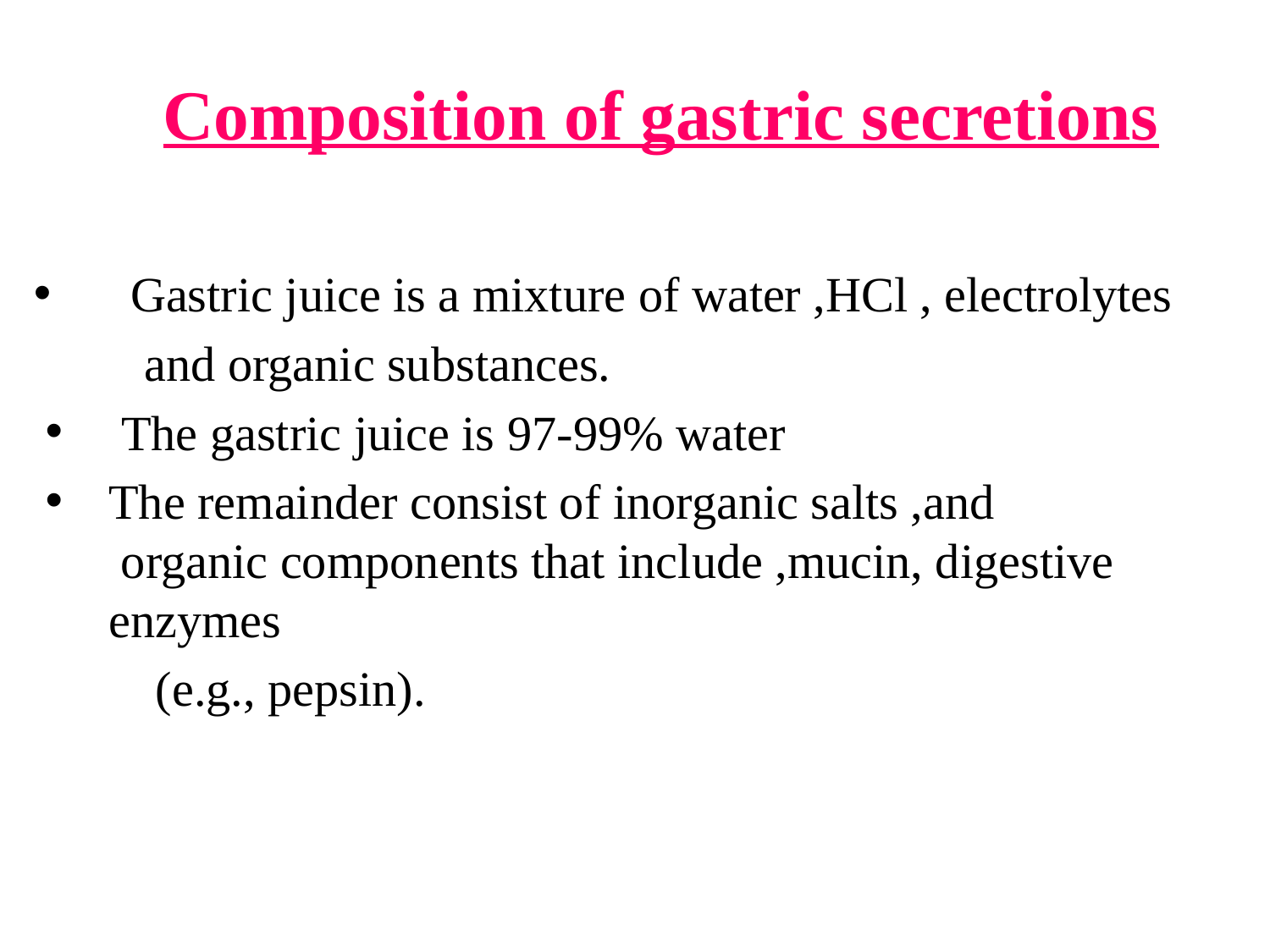

Composition of gastric secretions

    Gastric juice is a mixture of water ,HCl , electrolytes
         and organic substances.
 The gastric juice is 97-99% water
The remainder consist of inorganic salts ,and                     organic components that include ,mucin, digestive enzymes
         (e.g., pepsin).